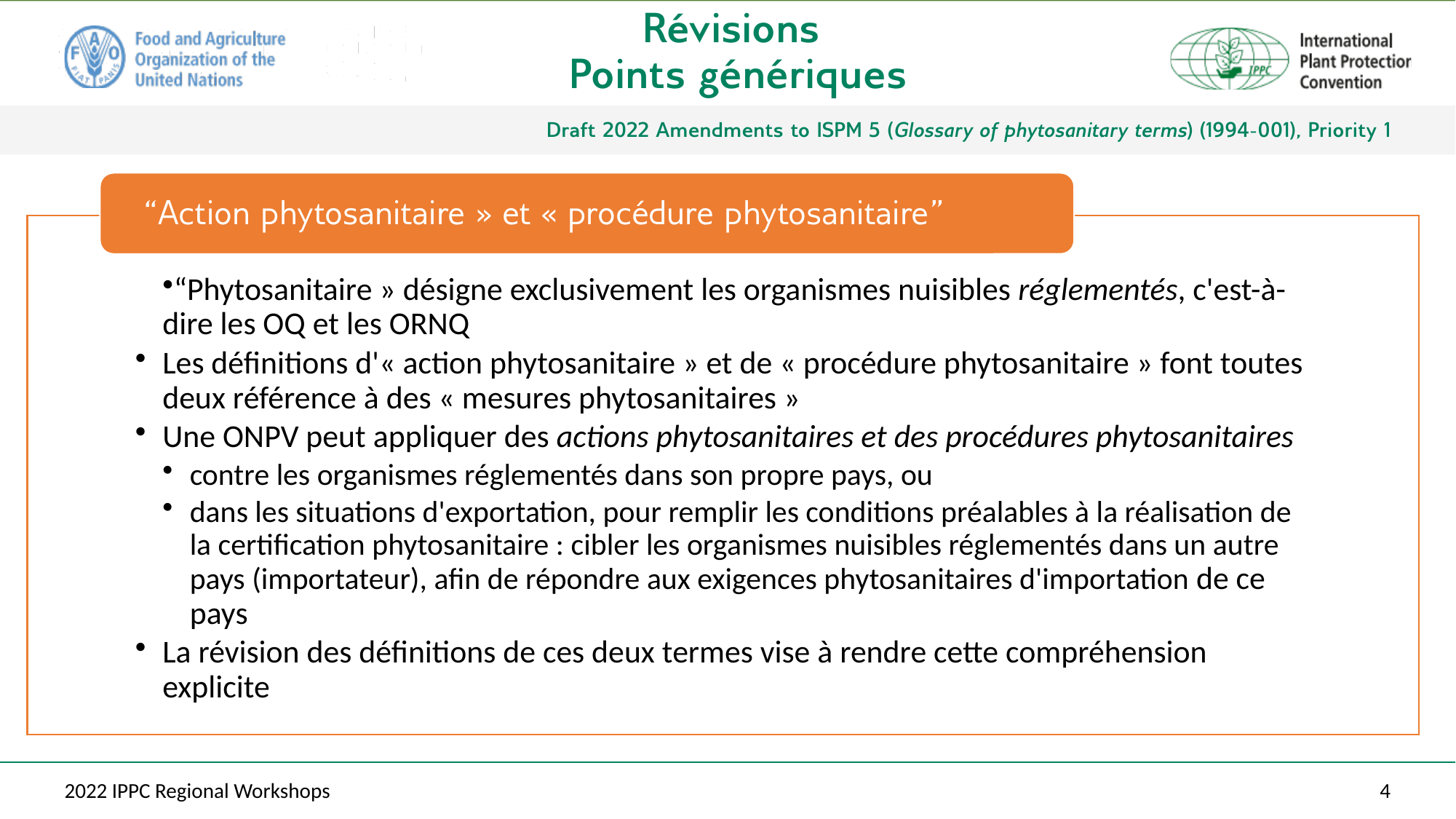

# Révisions Points génériques
“Phytosanitaire » désigne exclusivement les organismes nuisibles réglementés, c'est-à-dire les OQ et les ORNQ
Les définitions d'« action phytosanitaire » et de « procédure phytosanitaire » font toutes deux référence à des « mesures phytosanitaires »
Une ONPV peut appliquer des actions phytosanitaires et des procédures phytosanitaires
contre les organismes réglementés dans son propre pays, ou
dans les situations d'exportation, pour remplir les conditions préalables à la réalisation de la certification phytosanitaire : cibler les organismes nuisibles réglementés dans un autre pays (importateur), afin de répondre aux exigences phytosanitaires d'importation de ce pays
La révision des définitions de ces deux termes vise à rendre cette compréhension explicite
“Action phytosanitaire » et « procédure phytosanitaire”